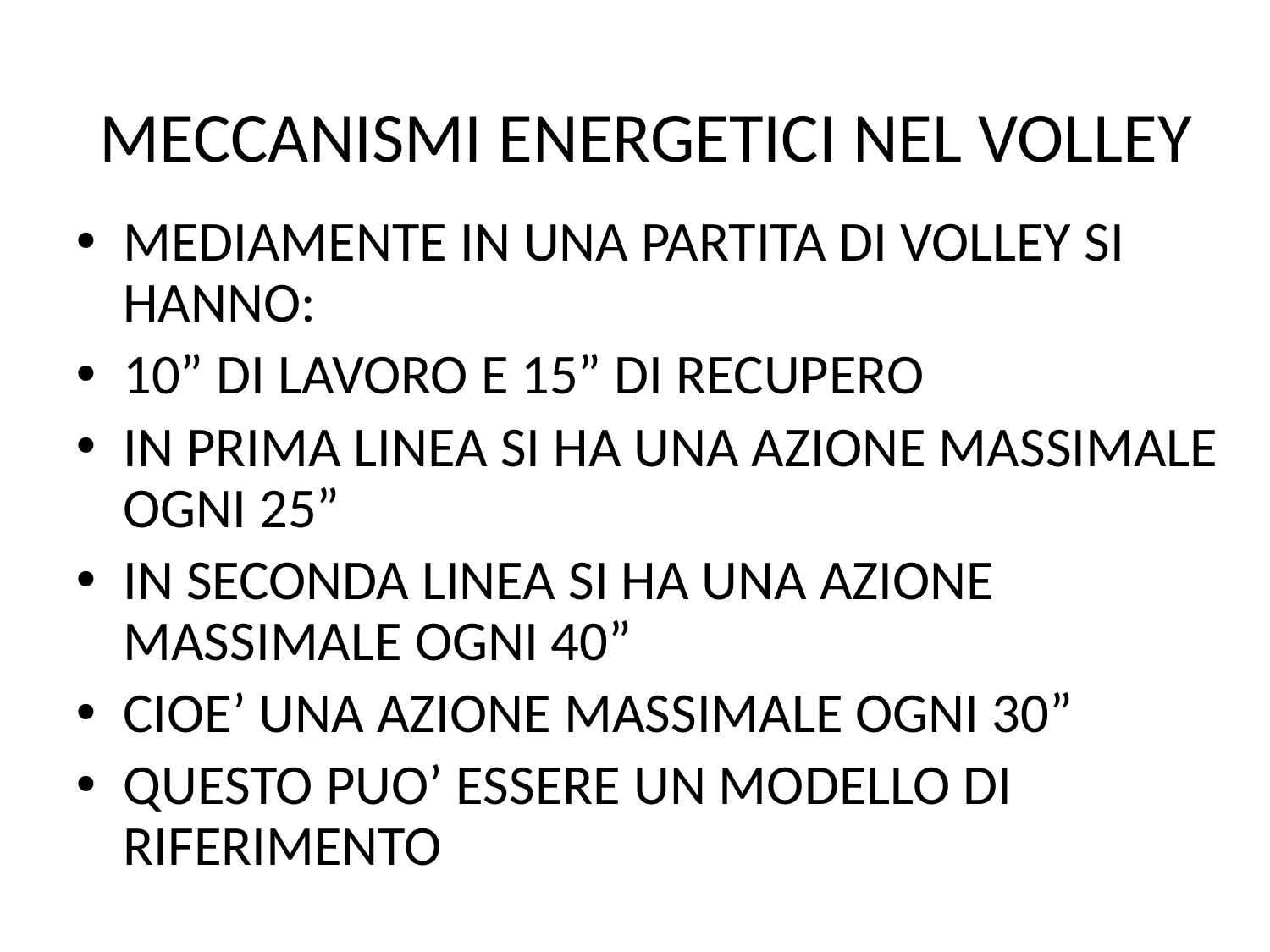

# MECCANISMI ENERGETICI NEL VOLLEY
MEDIAMENTE IN UNA PARTITA DI VOLLEY SI HANNO:
10” DI LAVORO E 15” DI RECUPERO
IN PRIMA LINEA SI HA UNA AZIONE MASSIMALE OGNI 25”
IN SECONDA LINEA SI HA UNA AZIONE MASSIMALE OGNI 40”
CIOE’ UNA AZIONE MASSIMALE OGNI 30”
QUESTO PUO’ ESSERE UN MODELLO DI RIFERIMENTO